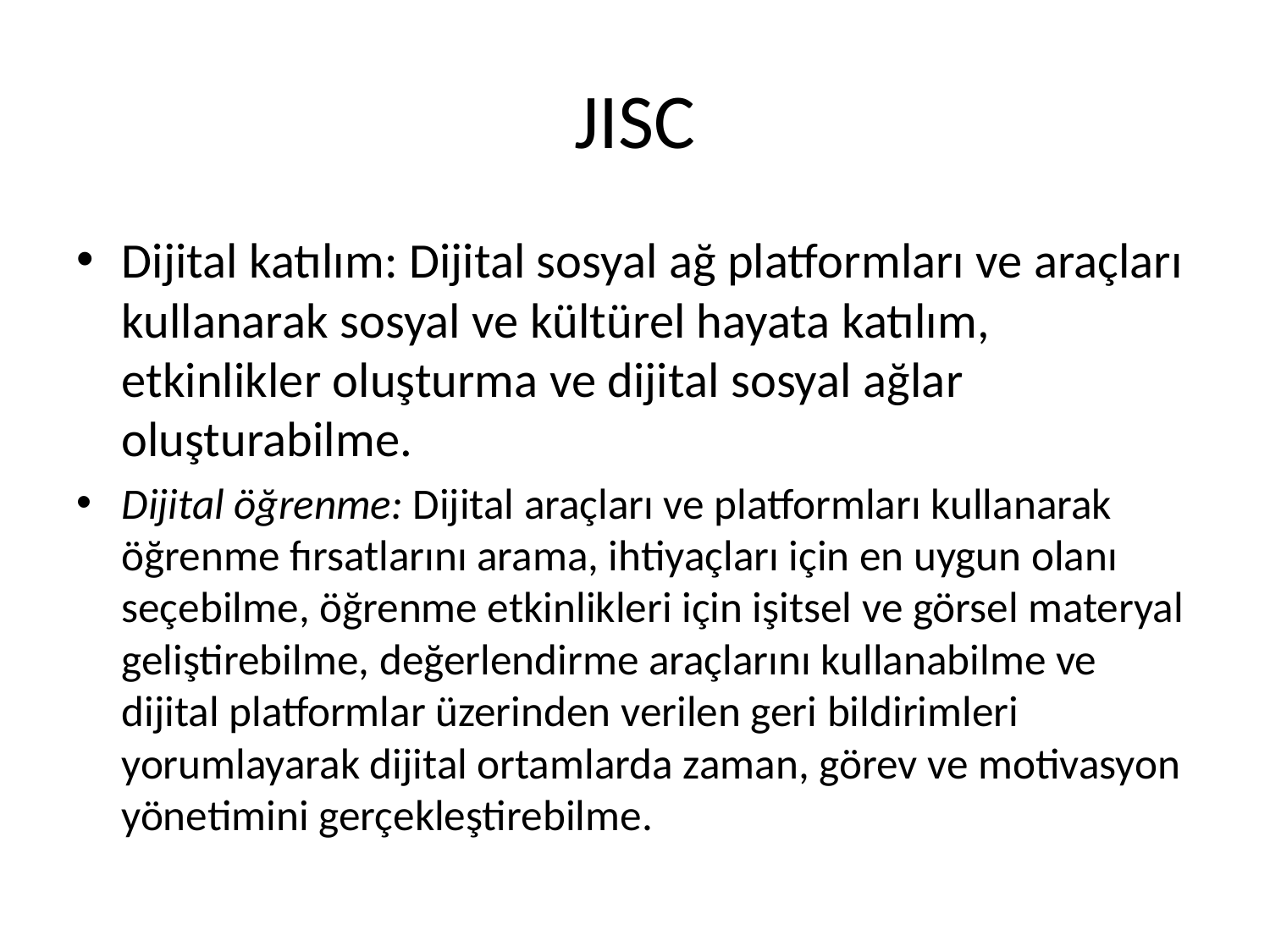

# JISC
Dijital katılım: Dijital sosyal ağ platformları ve araçları kullanarak sosyal ve kültürel hayata katılım, etkinlikler oluşturma ve dijital sosyal ağlar oluşturabilme.
Dijital öğrenme: Dijital araçları ve platformları kullanarak öğrenme fırsatlarını arama, ihtiyaçları için en uygun olanı seçebilme, öğrenme etkinlikleri için işitsel ve görsel materyal geliştirebilme, değerlendirme araçlarını kullanabilme ve dijital platformlar üzerinden verilen geri bildirimleri yorumlayarak dijital ortamlarda zaman, görev ve motivasyon yönetimini gerçekleştirebilme.